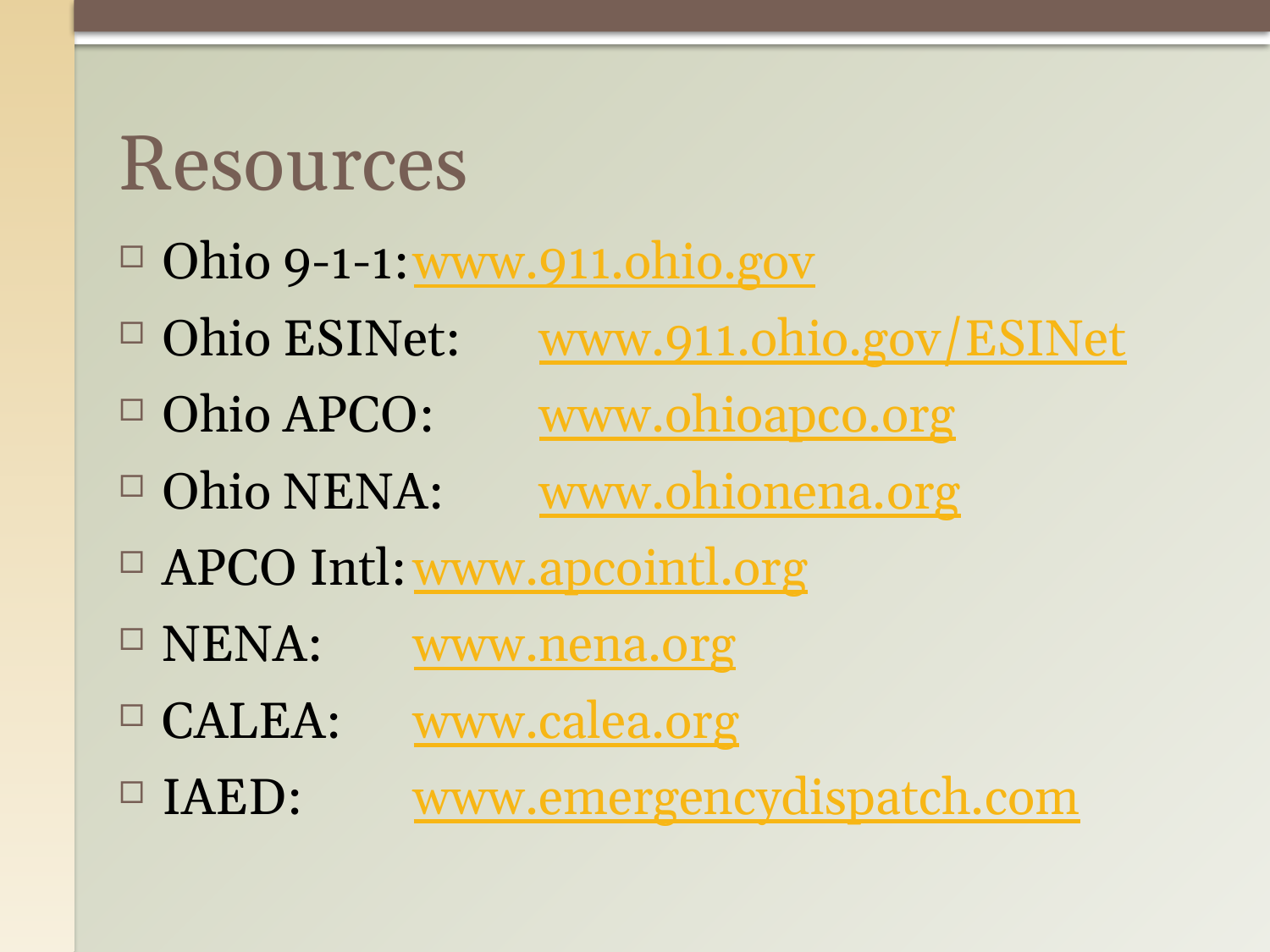

# Resources
Ohio 9-1-1:	www.911.ohio.gov
Ohio ESINet:	www.911.ohio.gov/ESINet
Ohio APCO:	www.ohioapco.org
Ohio NENA: 	www.ohionena.org
APCO Intl:	www.apcointl.org
NENA:		www.nena.org
CALEA:		www.calea.org
IAED:		www.emergencydispatch.com